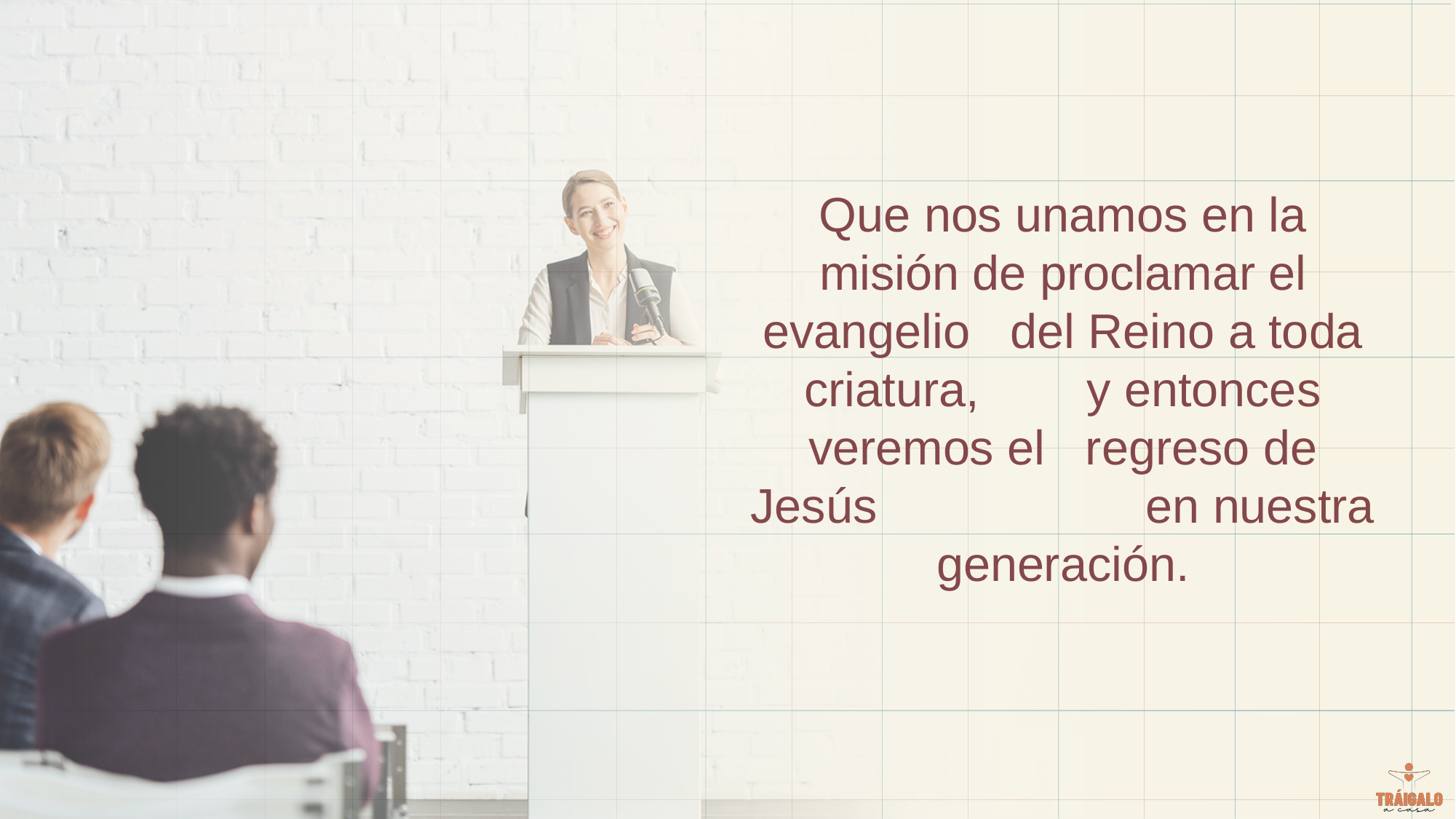

Que nos unamos en la misión de proclamar el evangelio   del Reino a toda criatura,        y entonces veremos el   regreso de Jesús                    en nuestra generación.